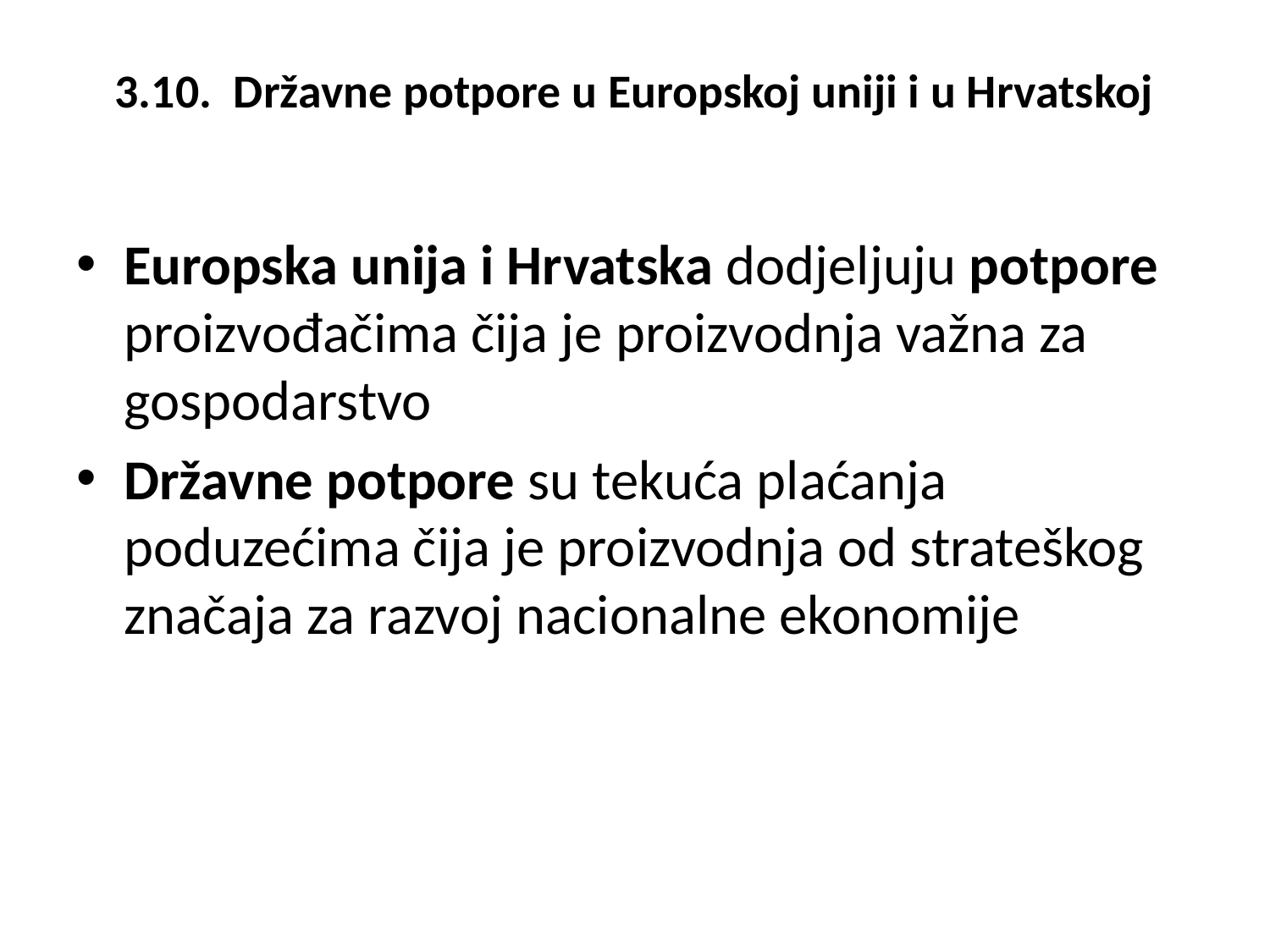

# 3.10.  Državne potpore u Europskoj uniji i u Hrvatskoj
Europska unija i Hrvatska dodjeljuju potpore proizvođačima čija je proizvodnja važna za gospodarstvo
Državne potpore su tekuća plaćanja poduzećima čija je proizvodnja od strateškog značaja za razvoj nacionalne ekonomije